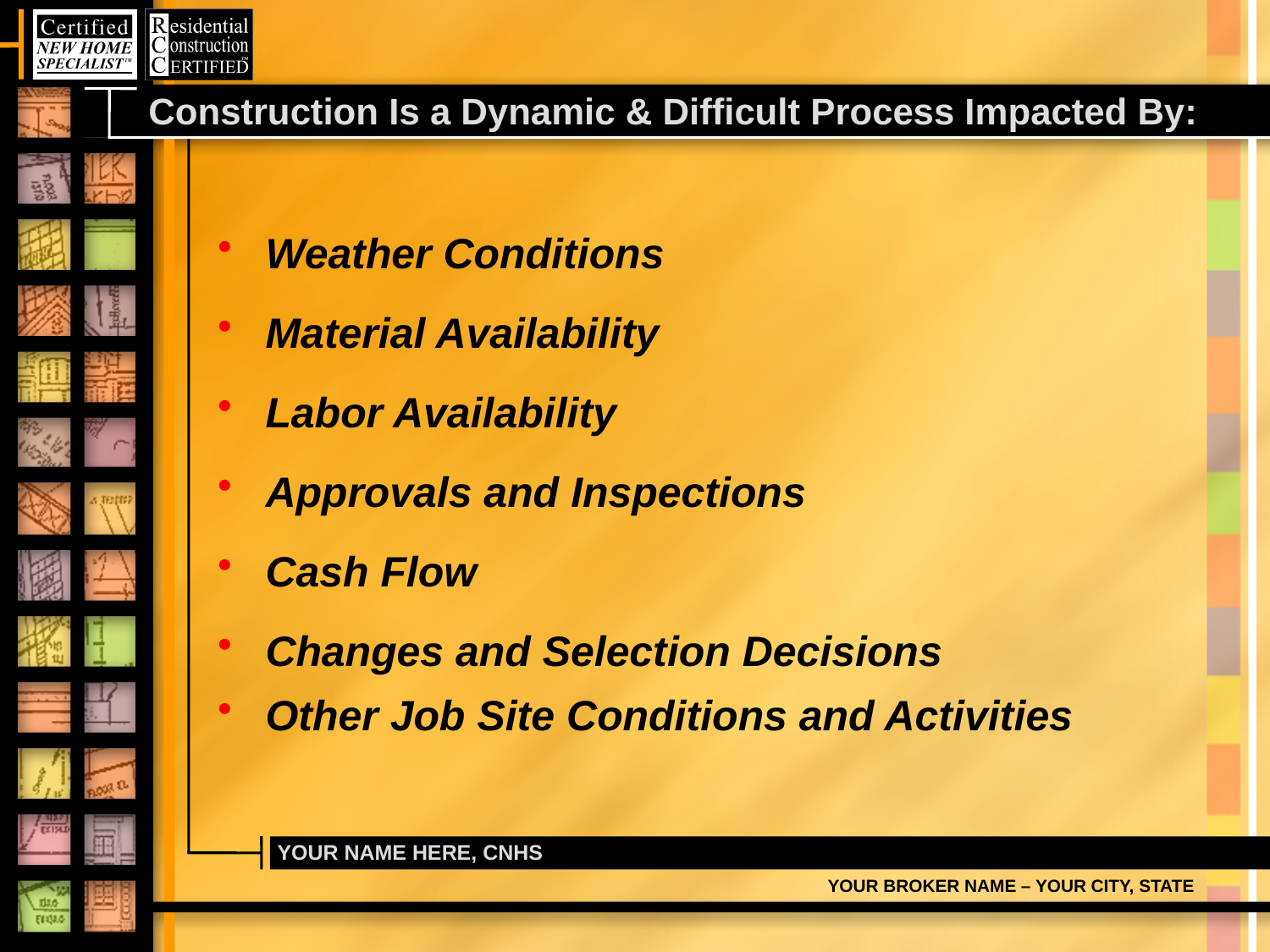

# Construction Is a Dynamic & Difficult Process Impacted By:
Weather Conditions
Material Availability
Labor Availability
Approvals and Inspections
Cash Flow
Changes and Selection Decisions
Other Job Site Conditions and Activities
YOUR NAME HERE, CNHS